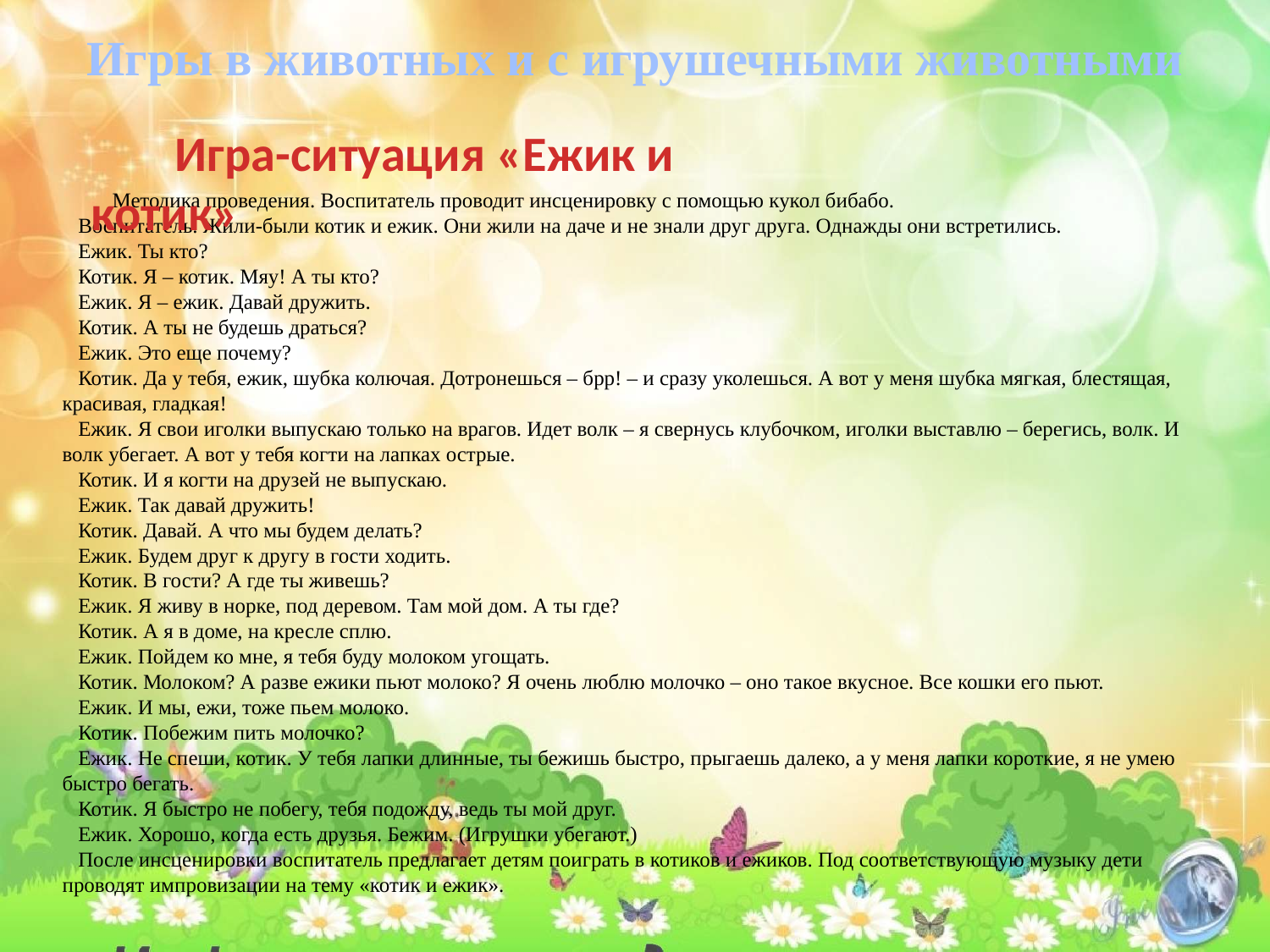

Игры в животных и с игрушечными животными
   Игра-ситуация «Ежик и котик»
Методика проведения. Воспитатель проводит инсценировку с помощью кукол бибабо.
   Воспитатель. Жили-были котик и ежик. Они жили на даче и не знали друг друга. Однажды они встретились.
   Ежик. Ты кто?
   Котик. Я – котик. Мяу! А ты кто?
   Ежик. Я – ежик. Давай дружить.
   Котик. А ты не будешь драться?
   Ежик. Это еще почему?
   Котик. Да у тебя, ежик, шубка колючая. Дотронешься – брр! – и сразу уколешься. А вот у меня шубка мягкая, блестящая, красивая, гладкая!
   Ежик. Я свои иголки выпускаю только на врагов. Идет волк – я свернусь клубочком, иголки выставлю – берегись, волк. И волк убегает. А вот у тебя когти на лапках острые.
   Котик. И я когти на друзей не выпускаю.
   Ежик. Так давай дружить!
   Котик. Давай. А что мы будем делать?
   Ежик. Будем друг к другу в гости ходить.
   Котик. В гости? А где ты живешь?
   Ежик. Я живу в норке, под деревом. Там мой дом. А ты где?
   Котик. А я в доме, на кресле сплю.
   Ежик. Пойдем ко мне, я тебя буду молоком угощать.
   Котик. Молоком? А разве ежики пьют молоко? Я очень люблю молочко – оно такое вкусное. Все кошки его пьют.
   Ежик. И мы, ежи, тоже пьем молоко.
   Котик. Побежим пить молочко?
   Ежик. Не спеши, котик. У тебя лапки длинные, ты бежишь быстро, прыгаешь далеко, а у меня лапки короткие, я не умею быстро бегать.
   Котик. Я быстро не побегу, тебя подожду, ведь ты мой друг.
   Ежик. Хорошо, когда есть друзья. Бежим. (Игрушки убегают.)
   После инсценировки воспитатель предлагает детям поиграть в котиков и ежиков. Под соответствующую музыку дети проводят импровизации на тему «котик и ежик».